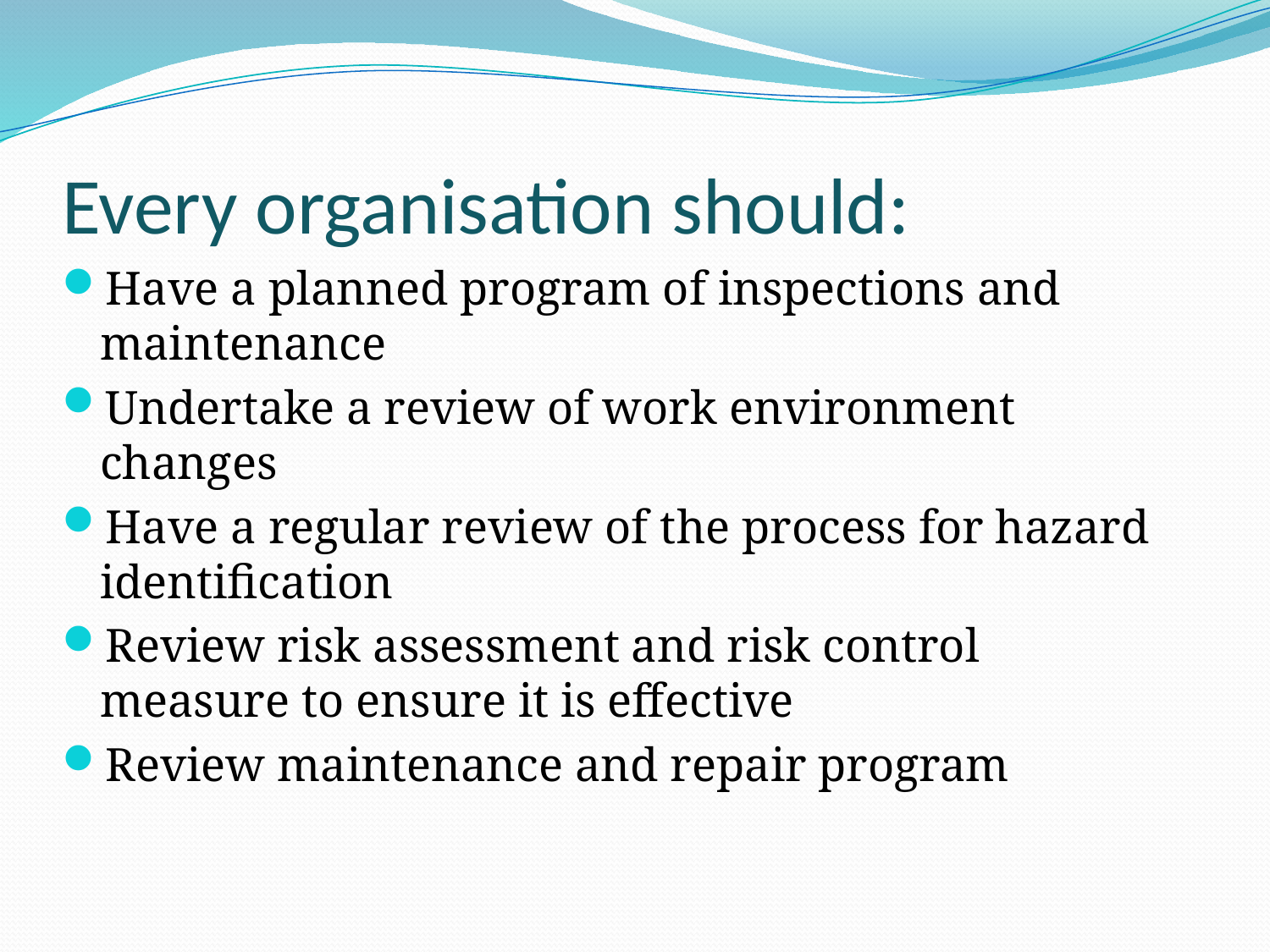

Every organisation should:
Have a planned program of inspections and maintenance
Undertake a review of work environment changes
Have a regular review of the process for hazard identification
Review risk assessment and risk control measure to ensure it is effective
Review maintenance and repair program